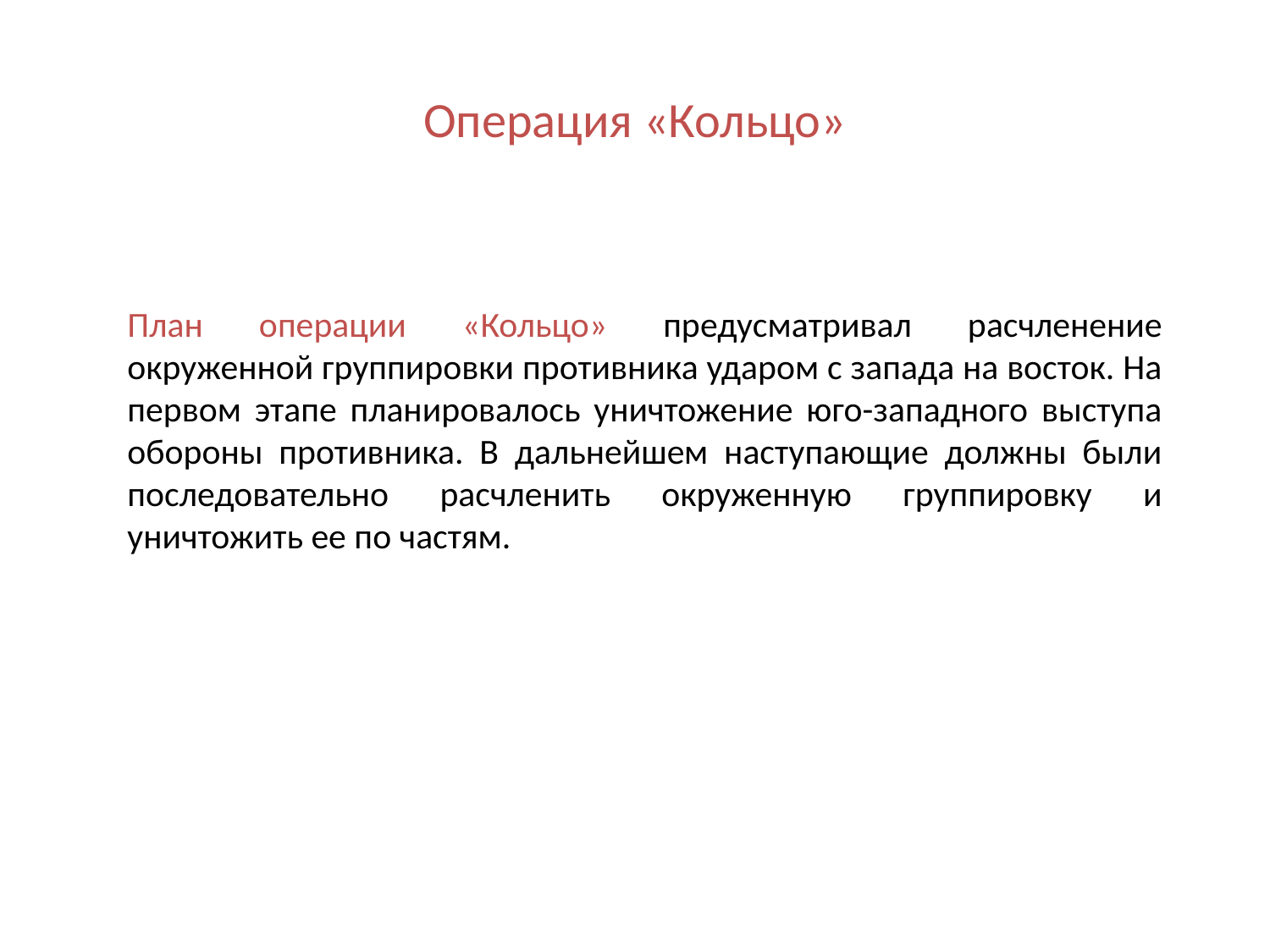

# Операция «Кольцо»
План операции «Кольцо» предусматривал расчленение окруженной группировки противника ударом с запада на восток. На первом этапе планировалось уничтожение юго-западного выступа обороны противника. В дальнейшем наступающие должны были последовательно расчленить окруженную группировку и уничтожить ее по частям.